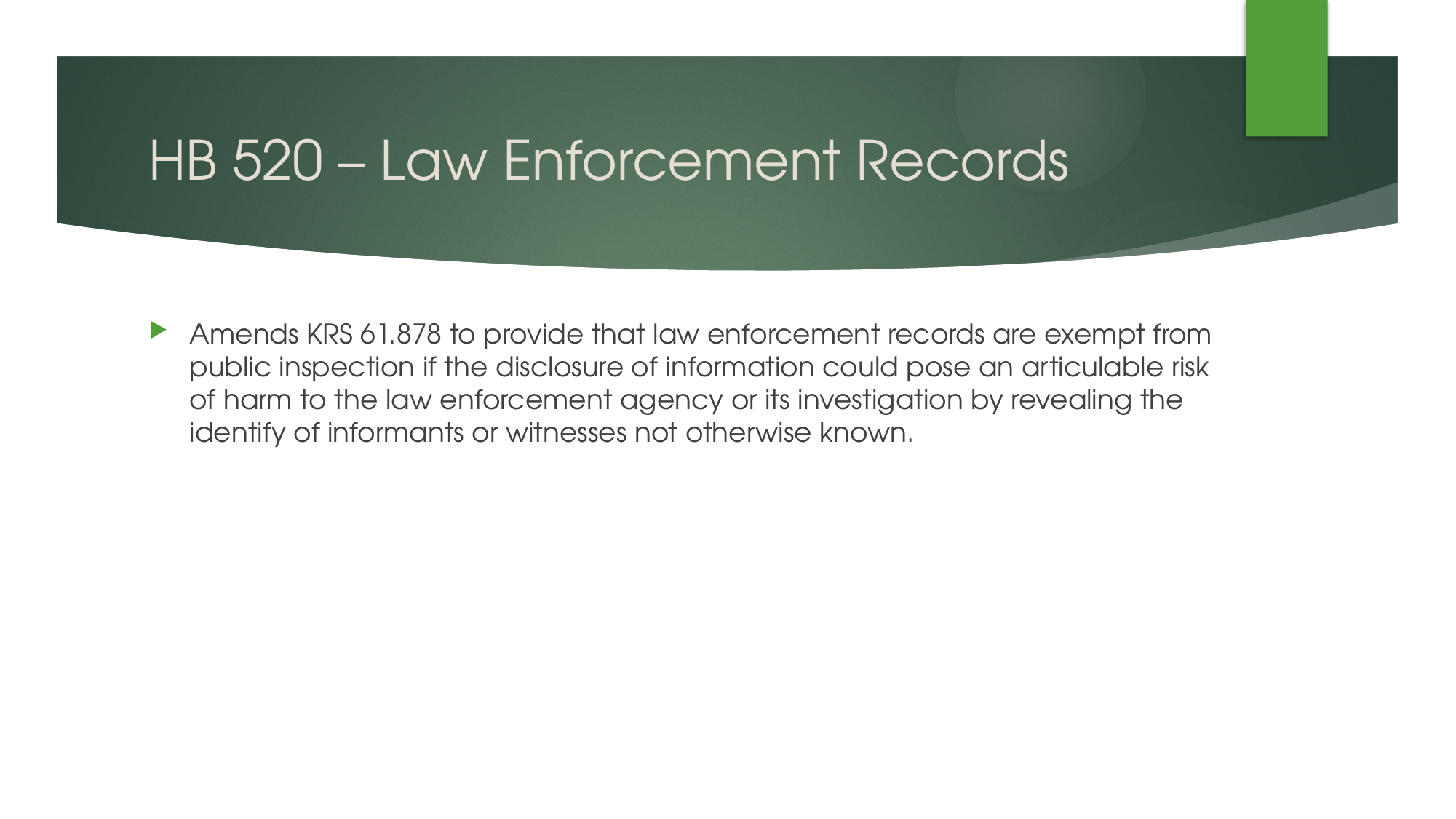

# HB 520 – Law Enforcement Records
Amends KRS 61.878 to provide that law enforcement records are exempt from public inspection if the disclosure of information could pose an articulable risk of harm to the law enforcement agency or its investigation by revealing the identify of informants or witnesses not otherwise known.